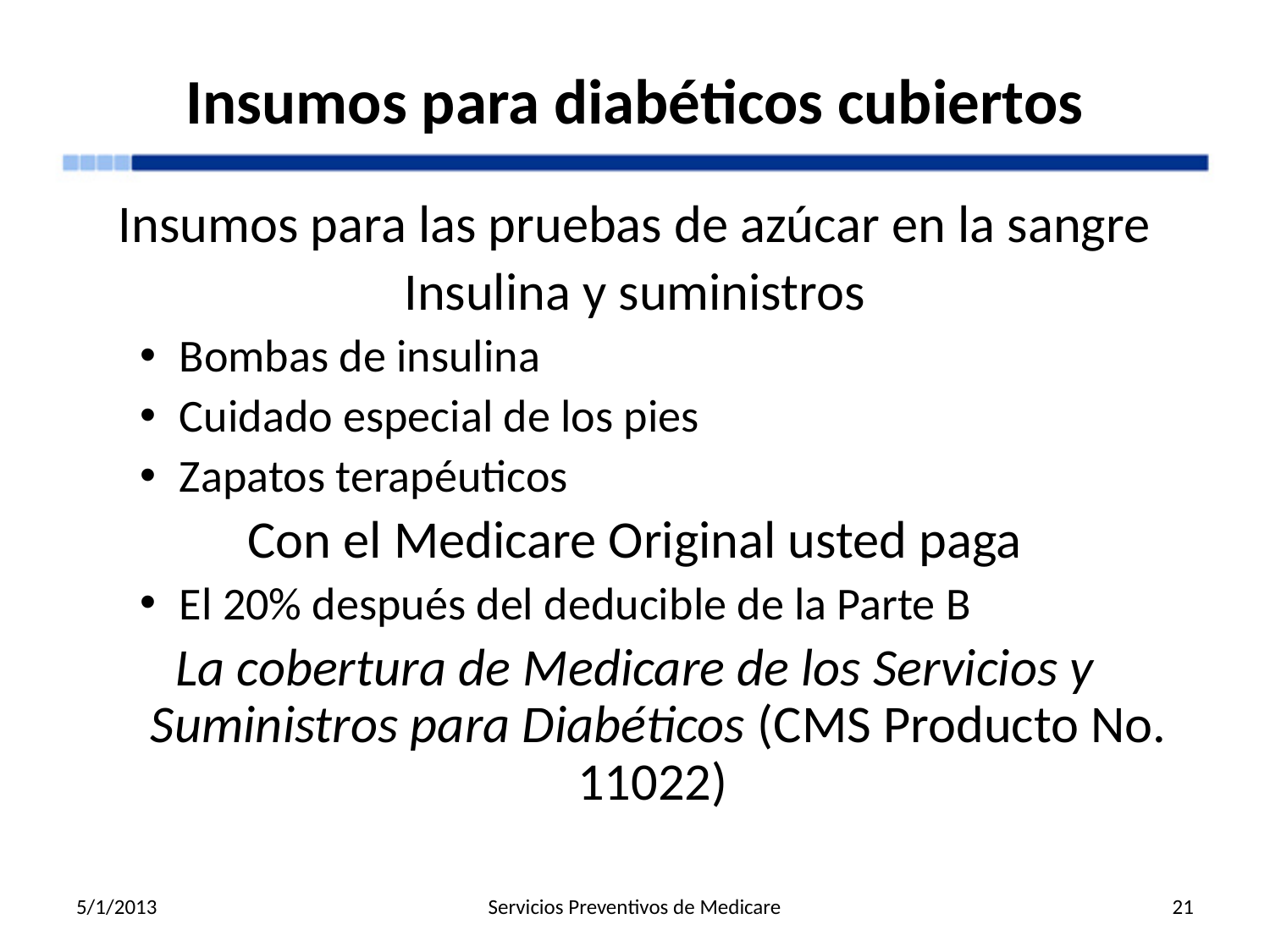

# Insumos para diabéticos cubiertos
Insumos para las pruebas de azúcar en la sangre
Insulina y suministros
Bombas de insulina
Cuidado especial de los pies
Zapatos terapéuticos
Con el Medicare Original usted paga
El 20% después del deducible de la Parte B
La cobertura de Medicare de los Servicios y Suministros para Diabéticos (CMS Producto No. 11022)
5/1/2013
Servicios Preventivos de Medicare
21